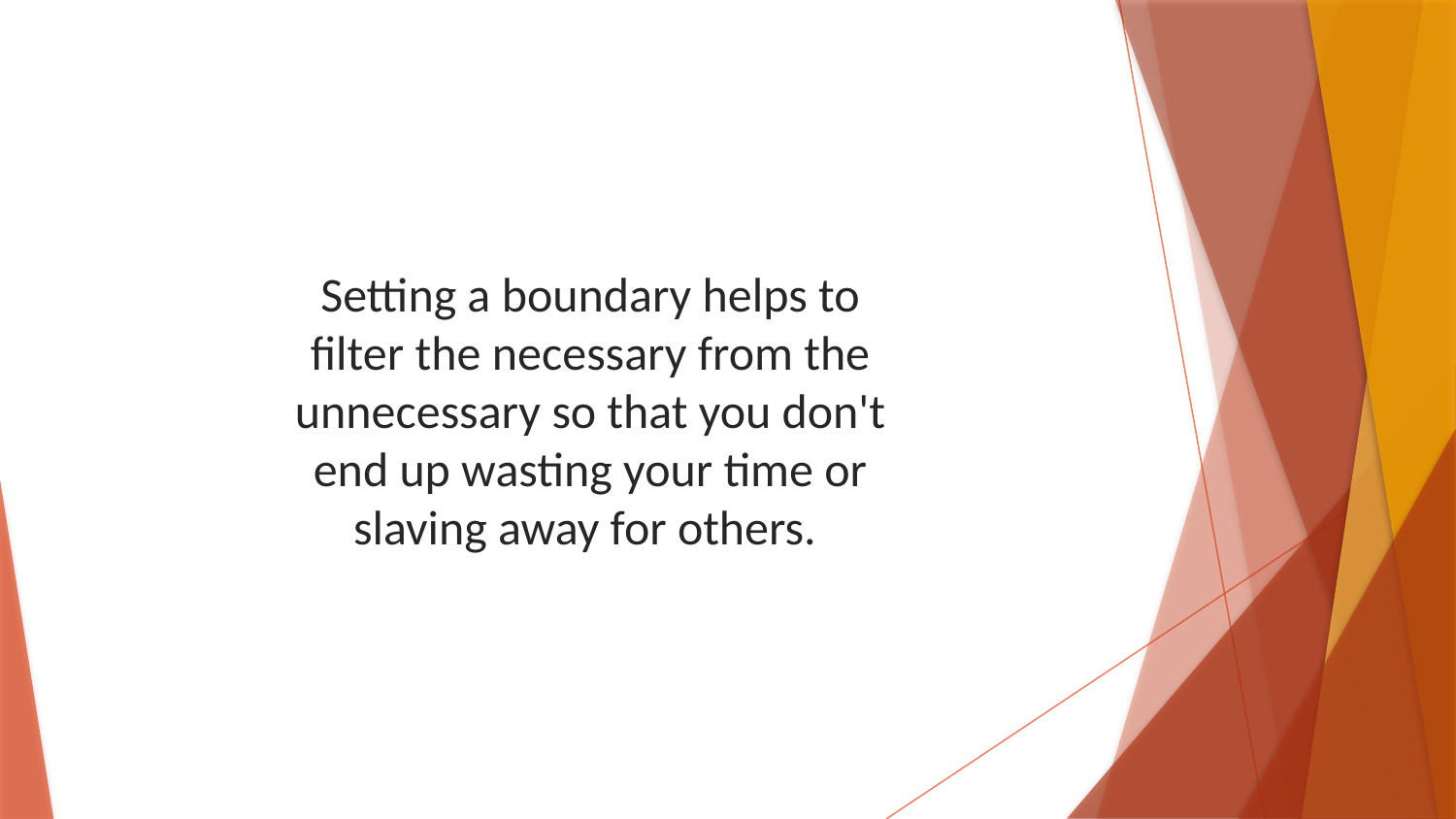

Setting a boundary helps to filter the necessary from the unnecessary so that you don't end up wasting your time or slaving away for others.